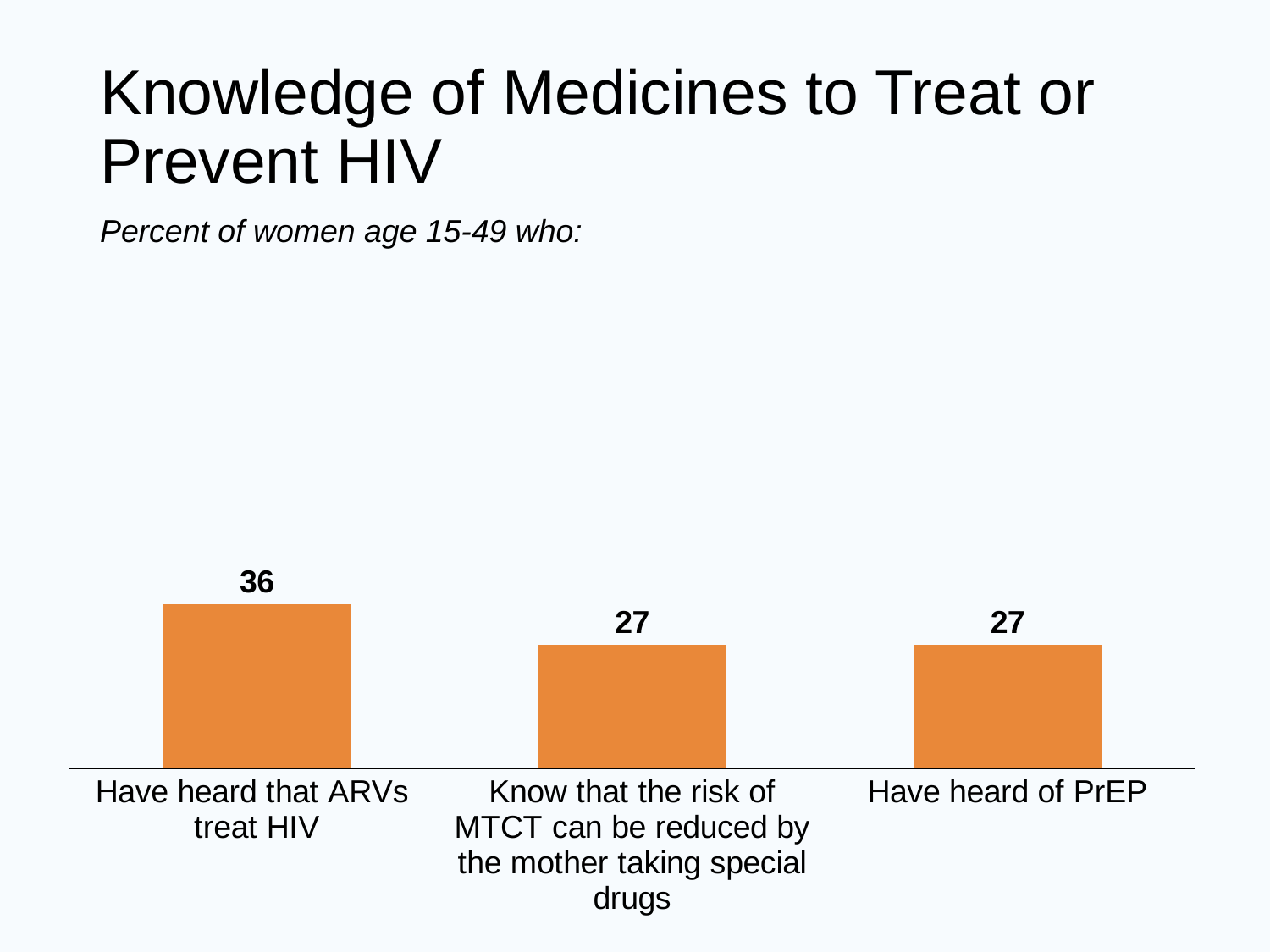

# Knowledge of Medicines to Treat or Prevent HIV
Percent of women age 15-49 who:

### Chart

| Category | Women |
|---|---|
| Have heard that ARVs
treat HIV | 36.0 |
| Know that the risk of MTCT can be reduced by the mother taking special drugs | 27.0 |
| Have heard of PrEP | 27.0 |